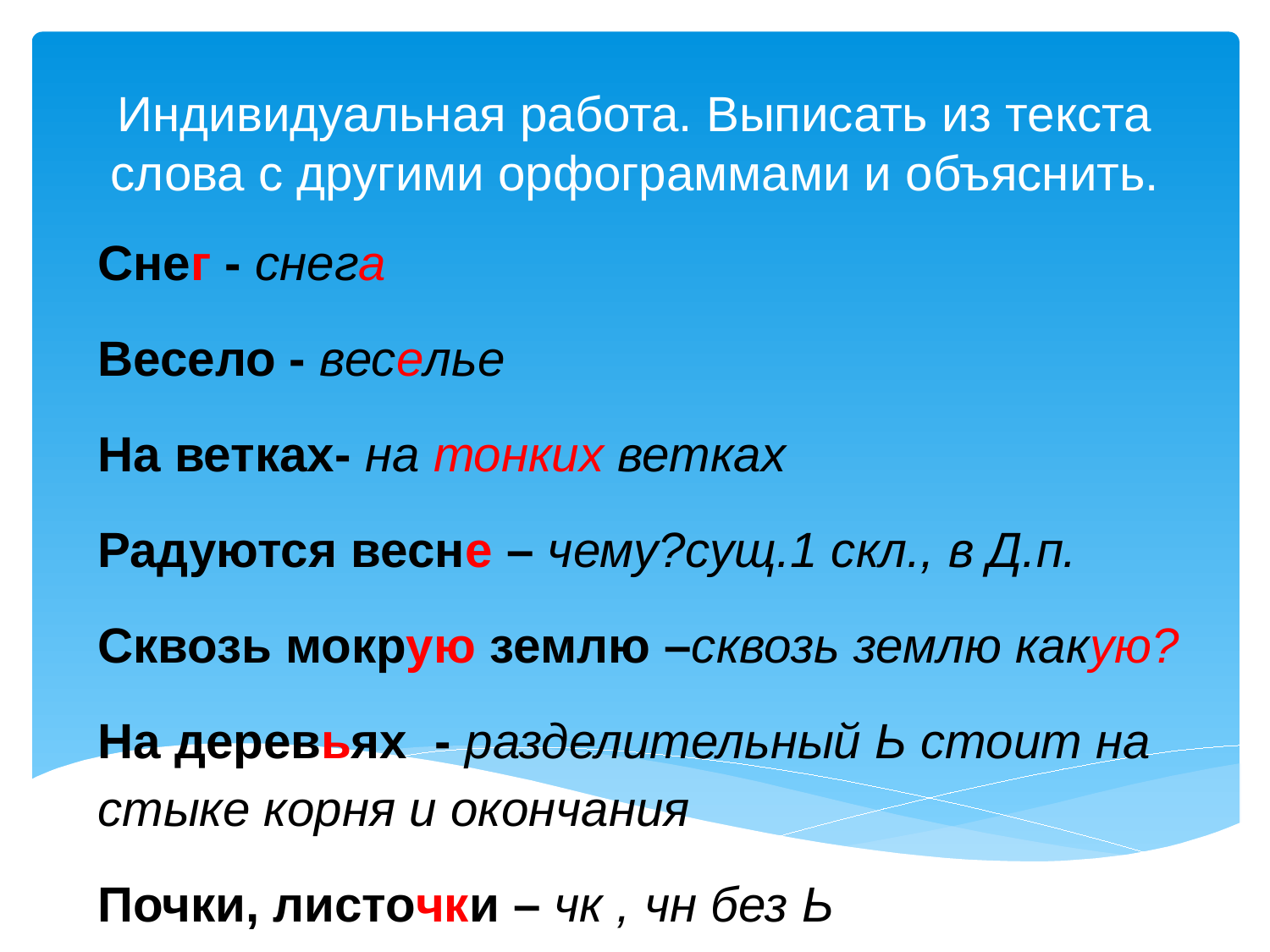

# Индивидуальная работа. Выписать из текста слова с другими орфограммами и объяснить.
Снег - снега
Весело - веселье
На ветках- на тонких ветках
Радуются весне – чему?сущ.1 скл., в Д.п.
Сквозь мокрую землю –сквозь землю какую?
На деревьях  - разделительный Ь стоит на стыке корня и окончания
Почки, листочки – чк , чн без Ь